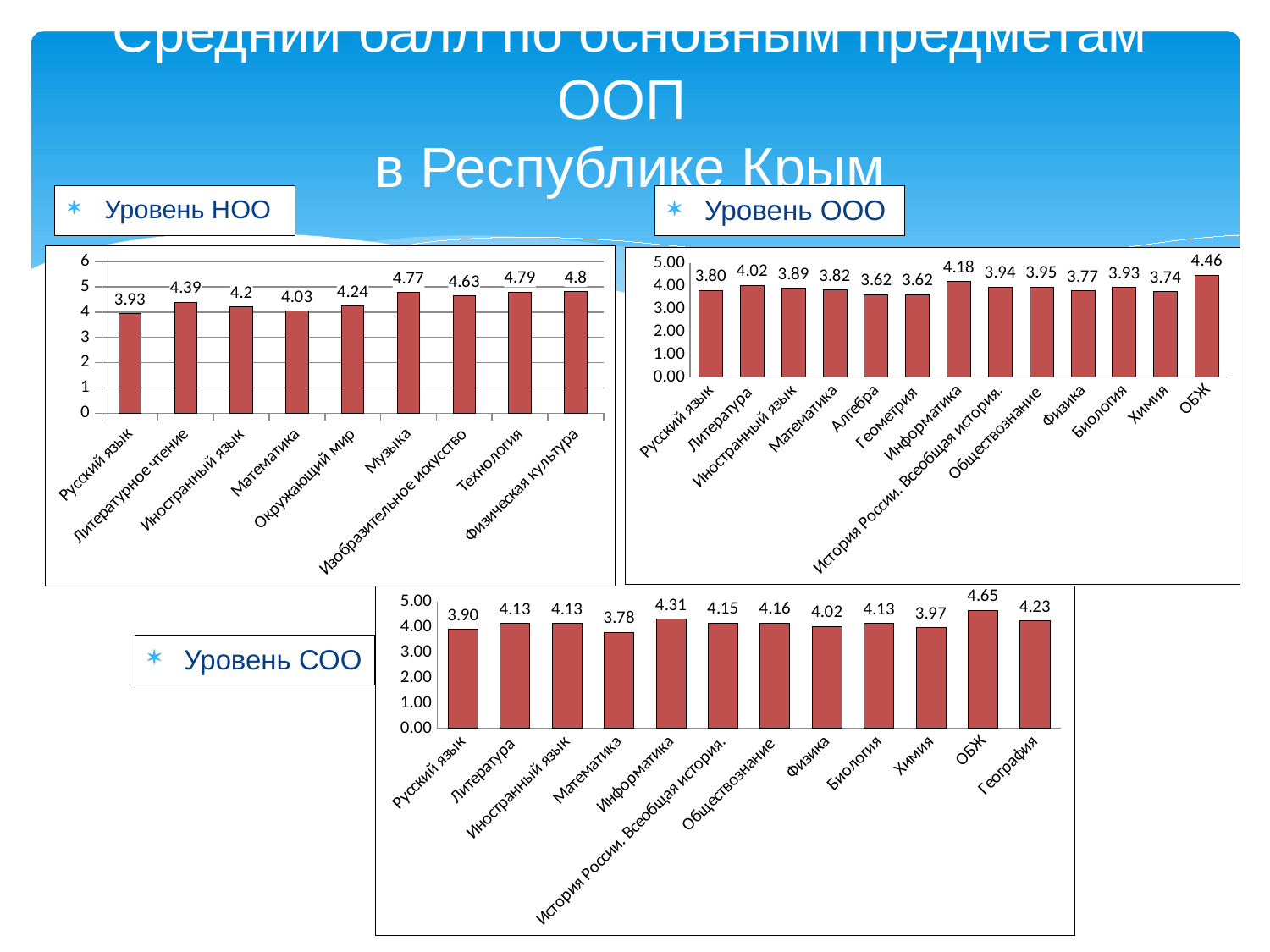

# Средний балл по основным предметам ООП в Республике Крым
Уровень НОО
Уровень ООО

### Chart

| Category |  |
|---|---|
| Русский язык | 3.93 |
| Литературное чтение | 4.39 |
| Иностранный язык | 4.2 |
| Математика | 4.03 |
| Окружающий мир | 4.24 |
| Музыка | 4.77 |
| Изобразительное искусство | 4.63 |
| Технология | 4.79 |
| Физическая культура | 4.8 |

### Chart

| Category |  |
|---|---|
| Русский язык | 3.8 |
| Литература  | 4.02 |
| Иностранный язык | 3.89 |
| Математика | 3.82 |
| Алгебра | 3.62 |
| Геометрия  | 3.62 |
| Информатика | 4.18 |
| История России. Всеобщая история. | 3.94 |
| Обществознание  | 3.95 |
| Физика | 3.77 |
| Биология | 3.93 |
| Химия | 3.74 |
| ОБЖ | 4.46 |

### Chart

| Category |  |
|---|---|
| Русский язык | 3.9 |
| Литература  | 4.13 |
| Иностранный язык | 4.13 |
| Математика | 3.78 |
| Информатика | 4.31 |
| История России. Всеобщая история. | 4.15 |
| Обществознание  | 4.16 |
| Физика | 4.02 |
| Биология | 4.13 |
| Химия | 3.97 |
| ОБЖ | 4.65 |
| География | 4.23 |
Уровень СОО